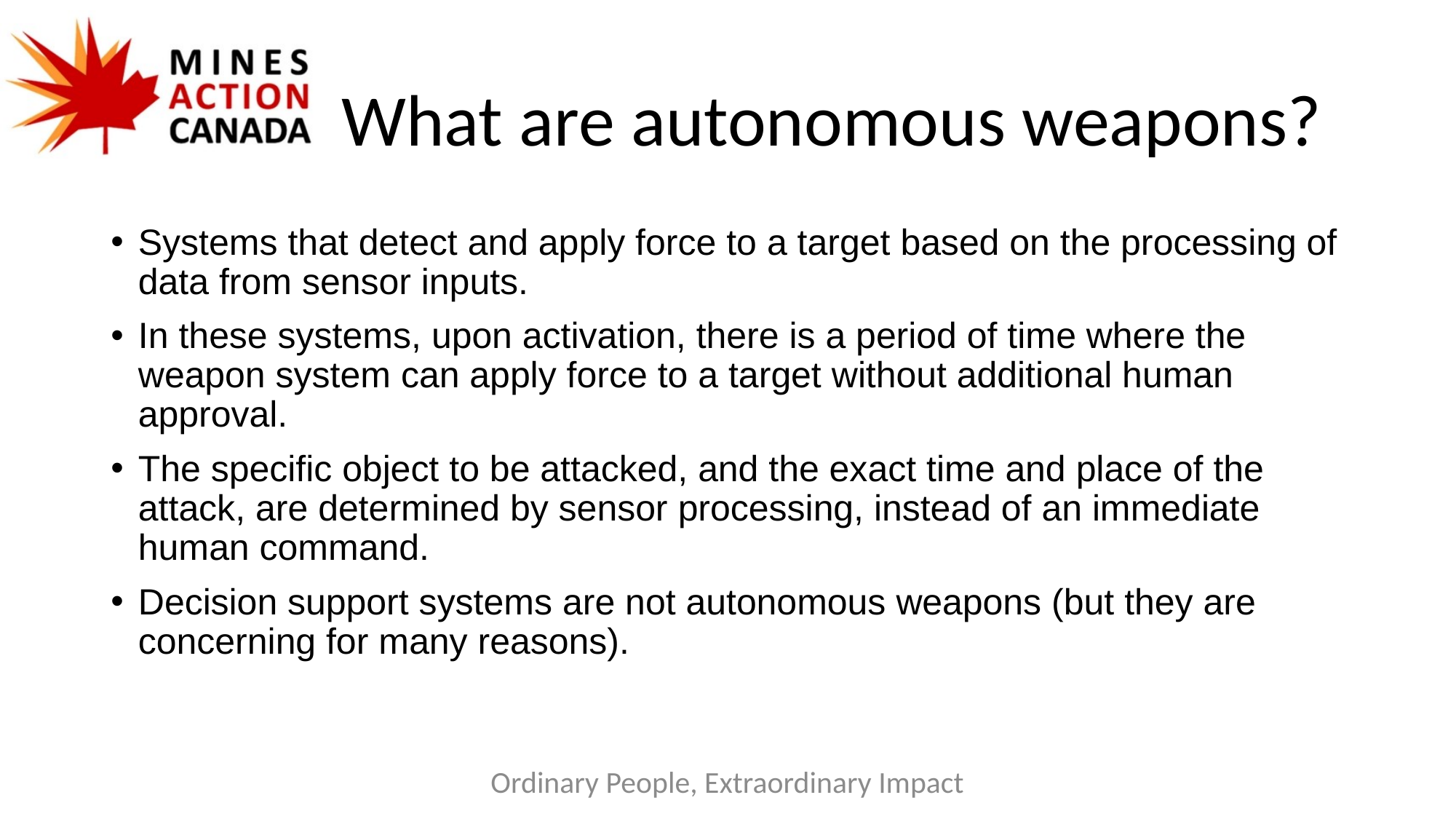

# What are autonomous weapons?
Systems that detect and apply force to a target based on the processing of data from sensor inputs.
In these systems, upon activation, there is a period of time where the weapon system can apply force to a target without additional human approval.
The specific object to be attacked, and the exact time and place of the attack, are determined by sensor processing, instead of an immediate human command.
Decision support systems are not autonomous weapons (but they are concerning for many reasons).

Ordinary People, Extraordinary Impact